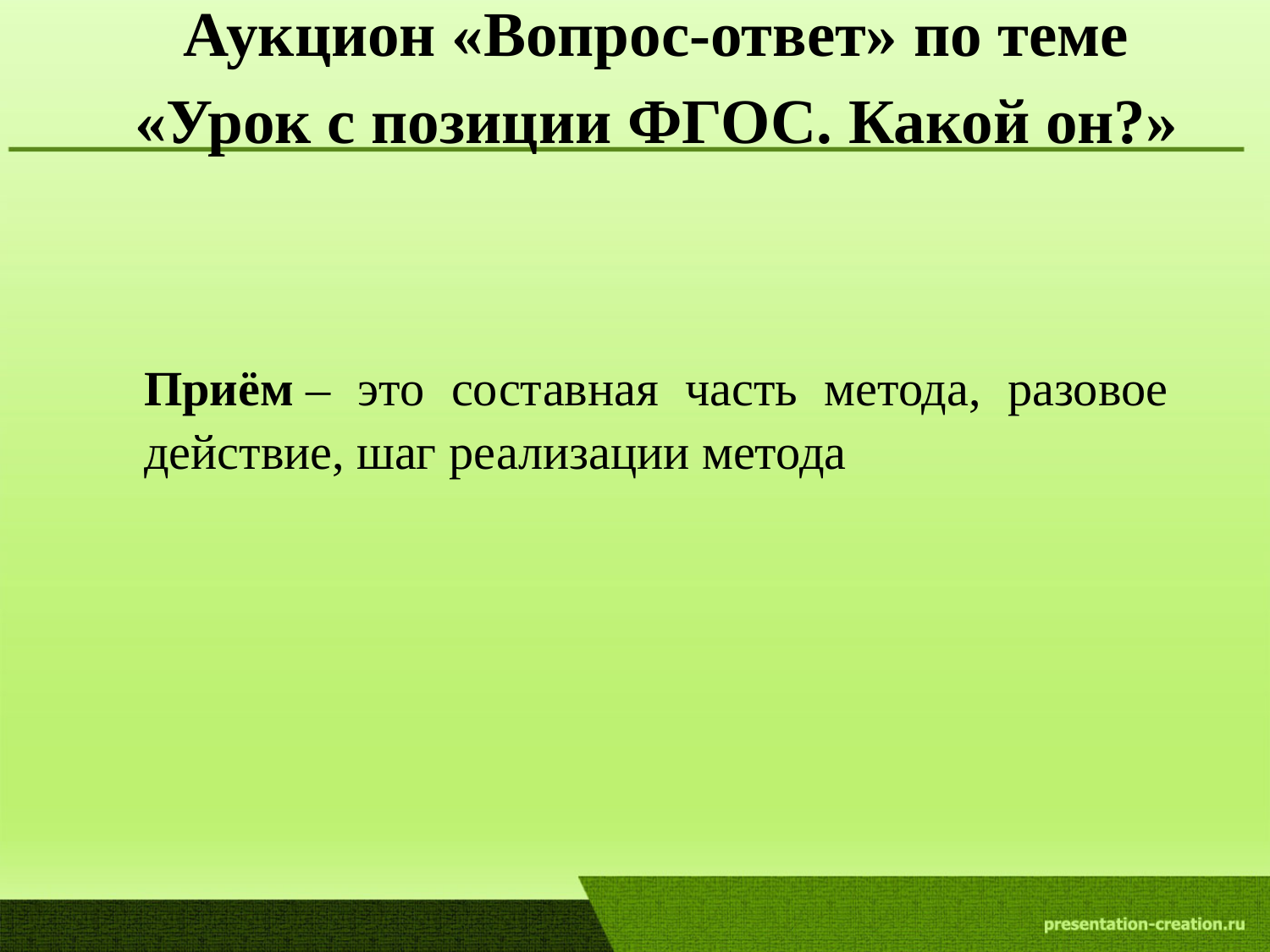

# Аукцион «Вопрос-ответ» по теме «Урок с позиции ФГОС. Какой он?»
Приём – это составная часть метода, разовое действие, шаг реализации метода